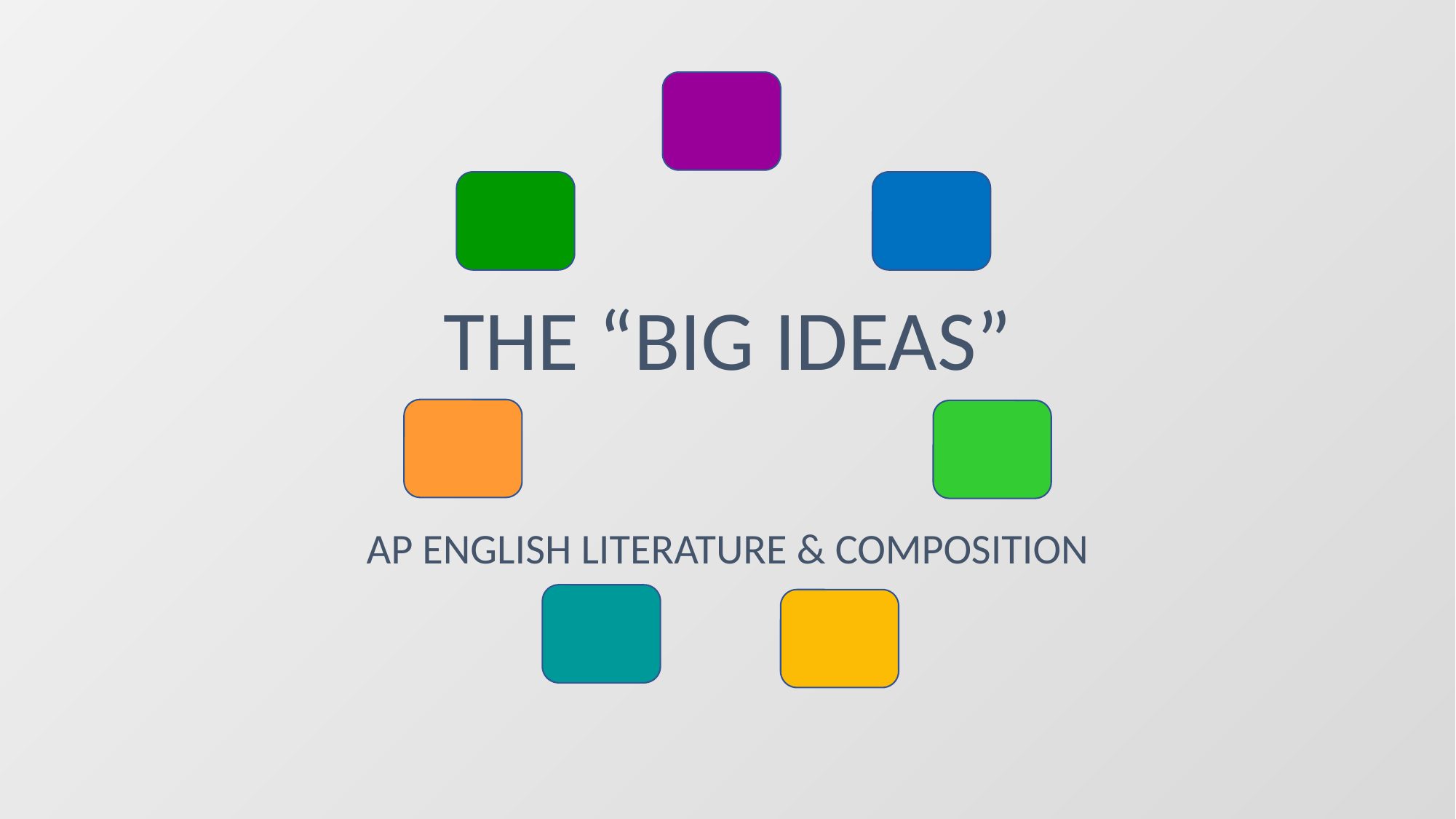

THE “BIG IDEAS”
# AP ENGLISH LITERATURE & COMPOSITION